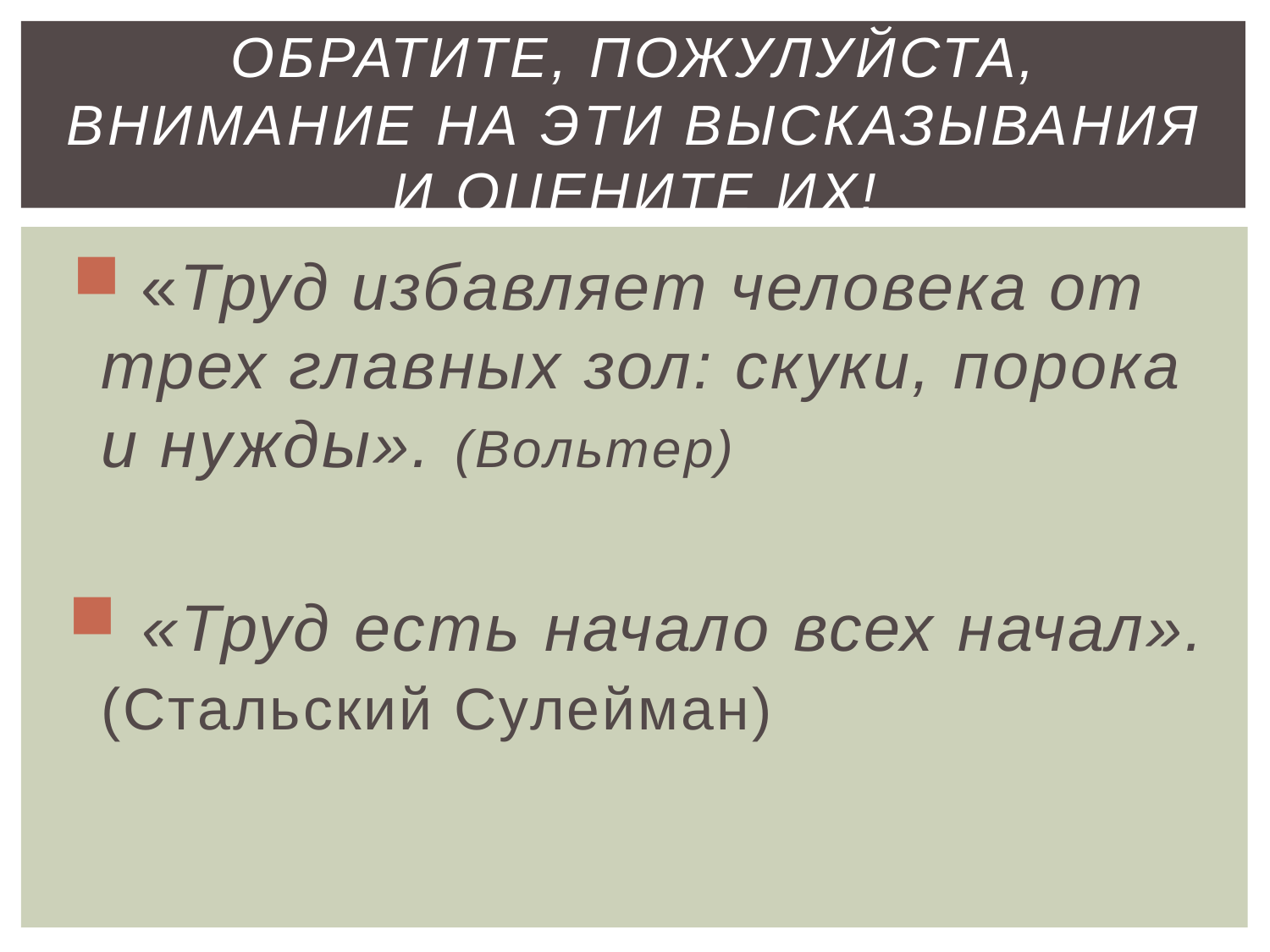

# Обратите, пожулуйста, внимание на эти высказывания и оцените их!
 «Труд избавляет человека от трех главных зол: скуки, порока и нужды».		(Вольтер)

 «Труд есть начало всех начал».			(Стальский Сулейман)